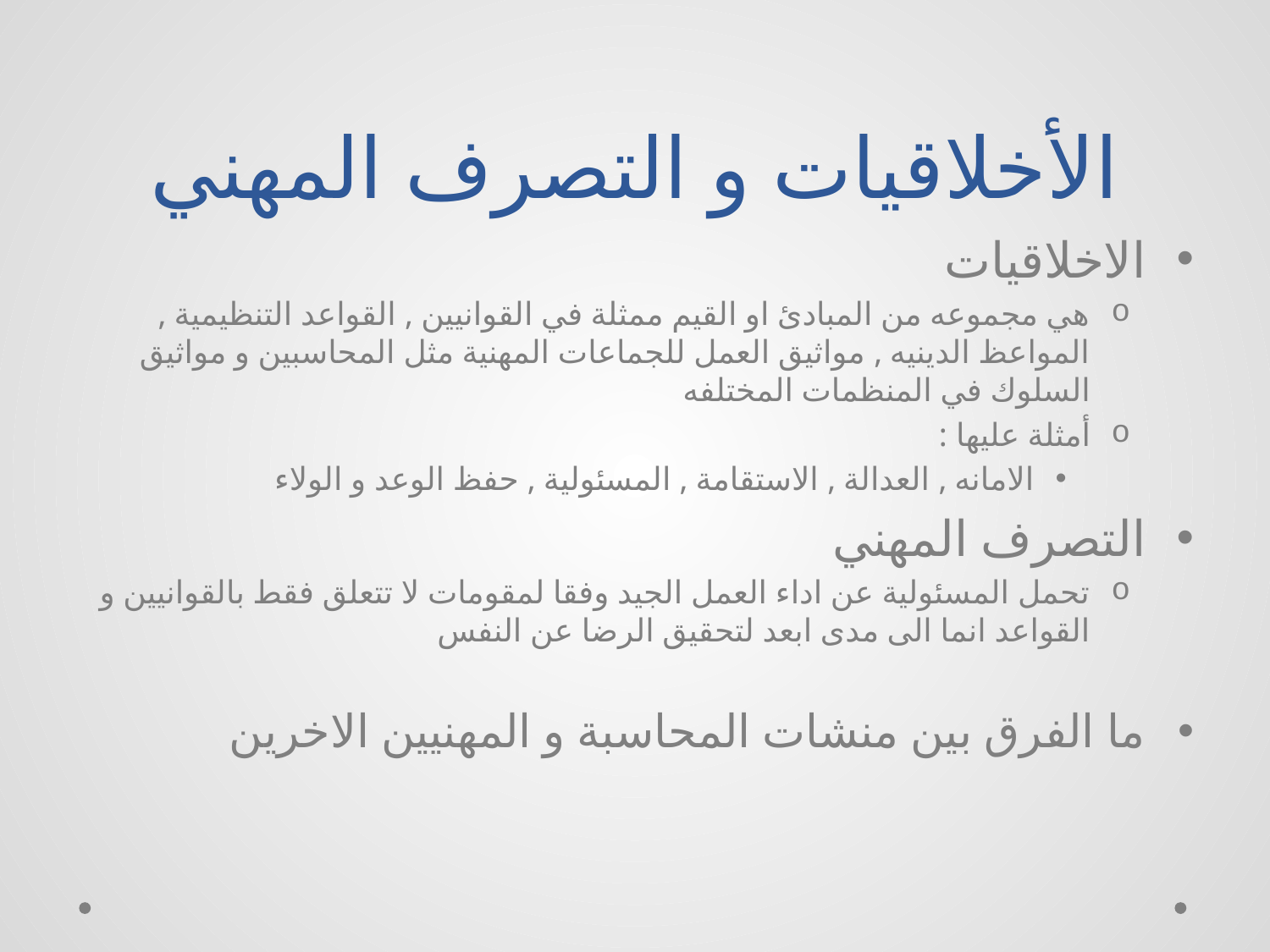

# الأخلاقيات و التصرف المهني
الاخلاقيات
هي مجموعه من المبادئ او القيم ممثلة في القوانيين , القواعد التنظيمية , المواعظ الدينيه , مواثيق العمل للجماعات المهنية مثل المحاسبين و مواثيق السلوك في المنظمات المختلفه
أمثلة عليها :
الامانه , العدالة , الاستقامة , المسئولية , حفظ الوعد و الولاء
التصرف المهني
تحمل المسئولية عن اداء العمل الجيد وفقا لمقومات لا تتعلق فقط بالقوانيين و القواعد انما الى مدى ابعد لتحقيق الرضا عن النفس

ما الفرق بين منشات المحاسبة و المهنيين الاخرين